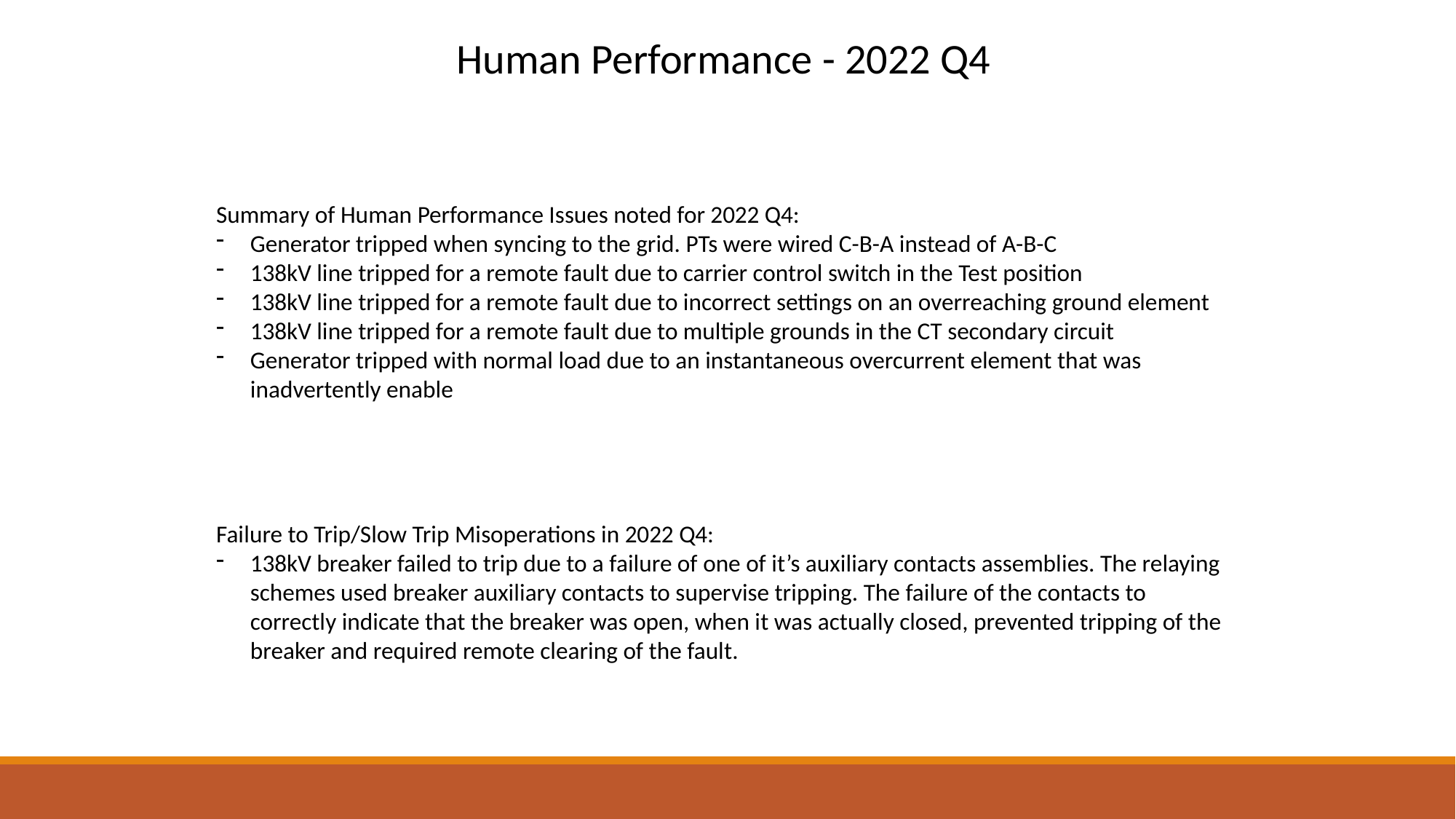

Human Performance - 2022 Q4
Summary of Human Performance Issues noted for 2022 Q4:
Generator tripped when syncing to the grid. PTs were wired C-B-A instead of A-B-C
138kV line tripped for a remote fault due to carrier control switch in the Test position
138kV line tripped for a remote fault due to incorrect settings on an overreaching ground element
138kV line tripped for a remote fault due to multiple grounds in the CT secondary circuit
Generator tripped with normal load due to an instantaneous overcurrent element that was inadvertently enable

Failure to Trip/Slow Trip Misoperations in 2022 Q4:
138kV breaker failed to trip due to a failure of one of it’s auxiliary contacts assemblies. The relaying schemes used breaker auxiliary contacts to supervise tripping. The failure of the contacts to correctly indicate that the breaker was open, when it was actually closed, prevented tripping of the breaker and required remote clearing of the fault.